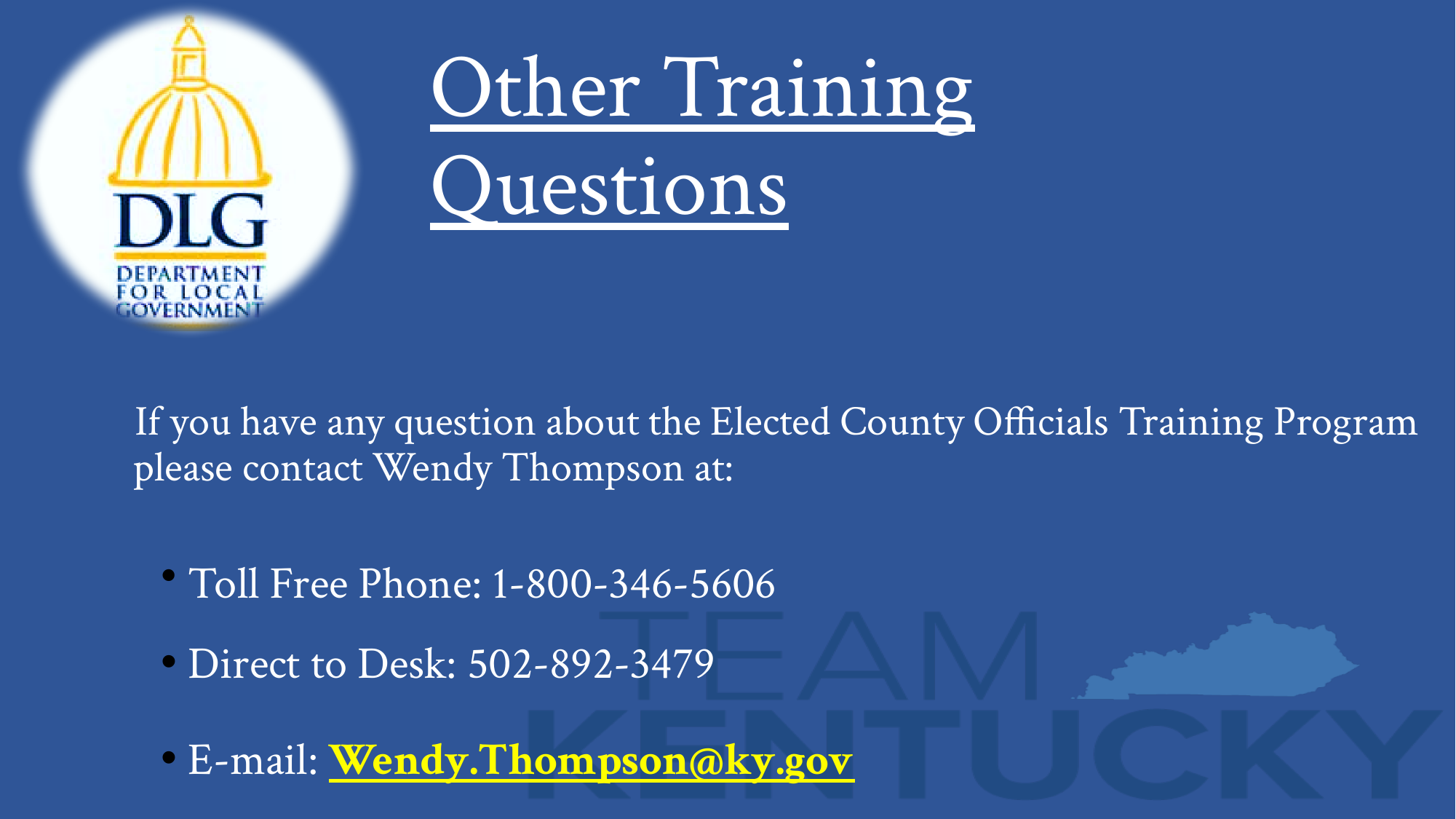

# Other Training Questions

   If you have any question about the Elected County Officials Training Program please contact Wendy Thompson at:

Toll Free Phone: 1-800-346-5606

Direct to Desk: 502-892-3479

E-mail: Wendy.Thompson@ky.gov